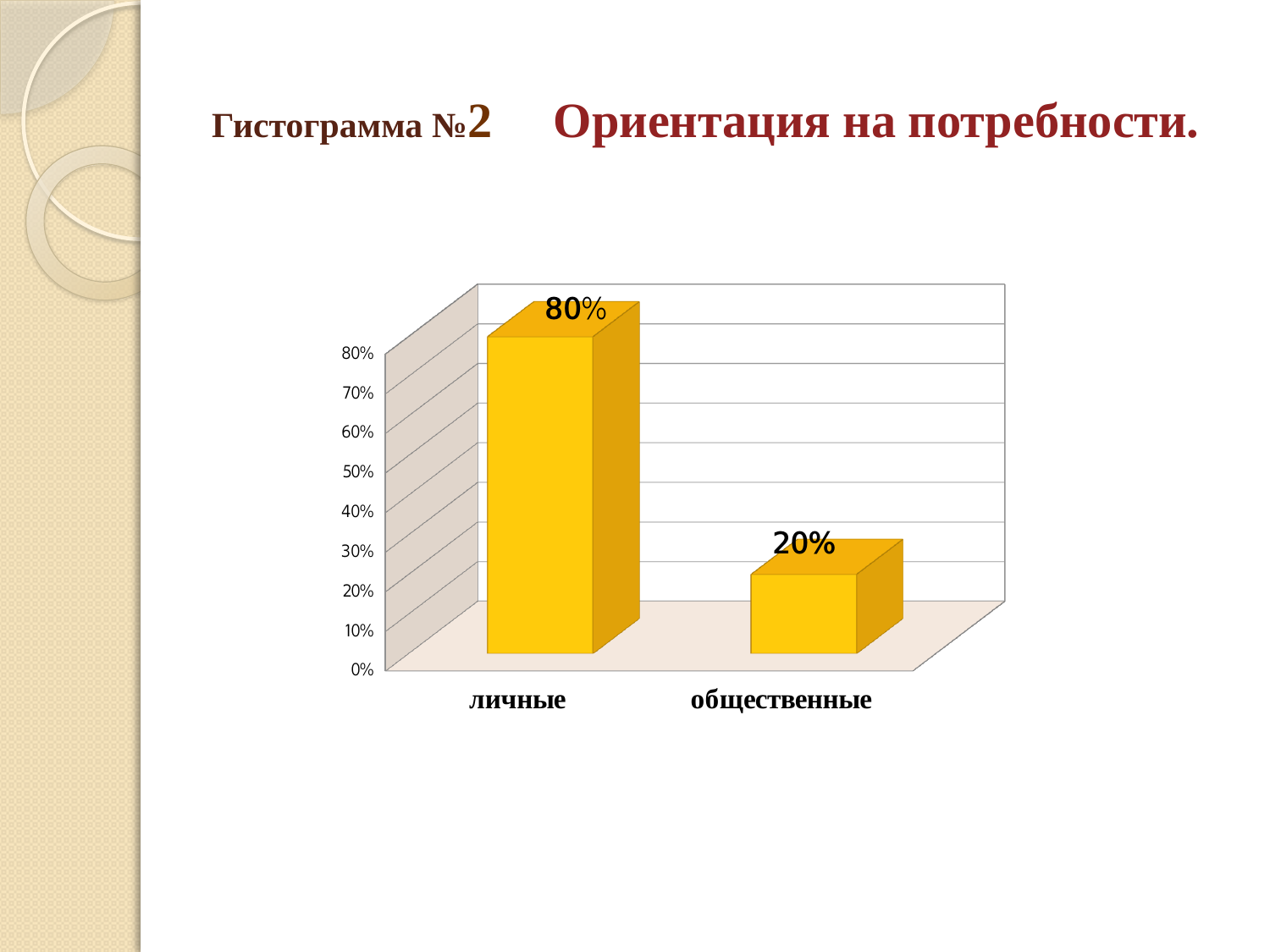

# Гистограмма №2     Ориентация на потребности.

[unsupported chart]